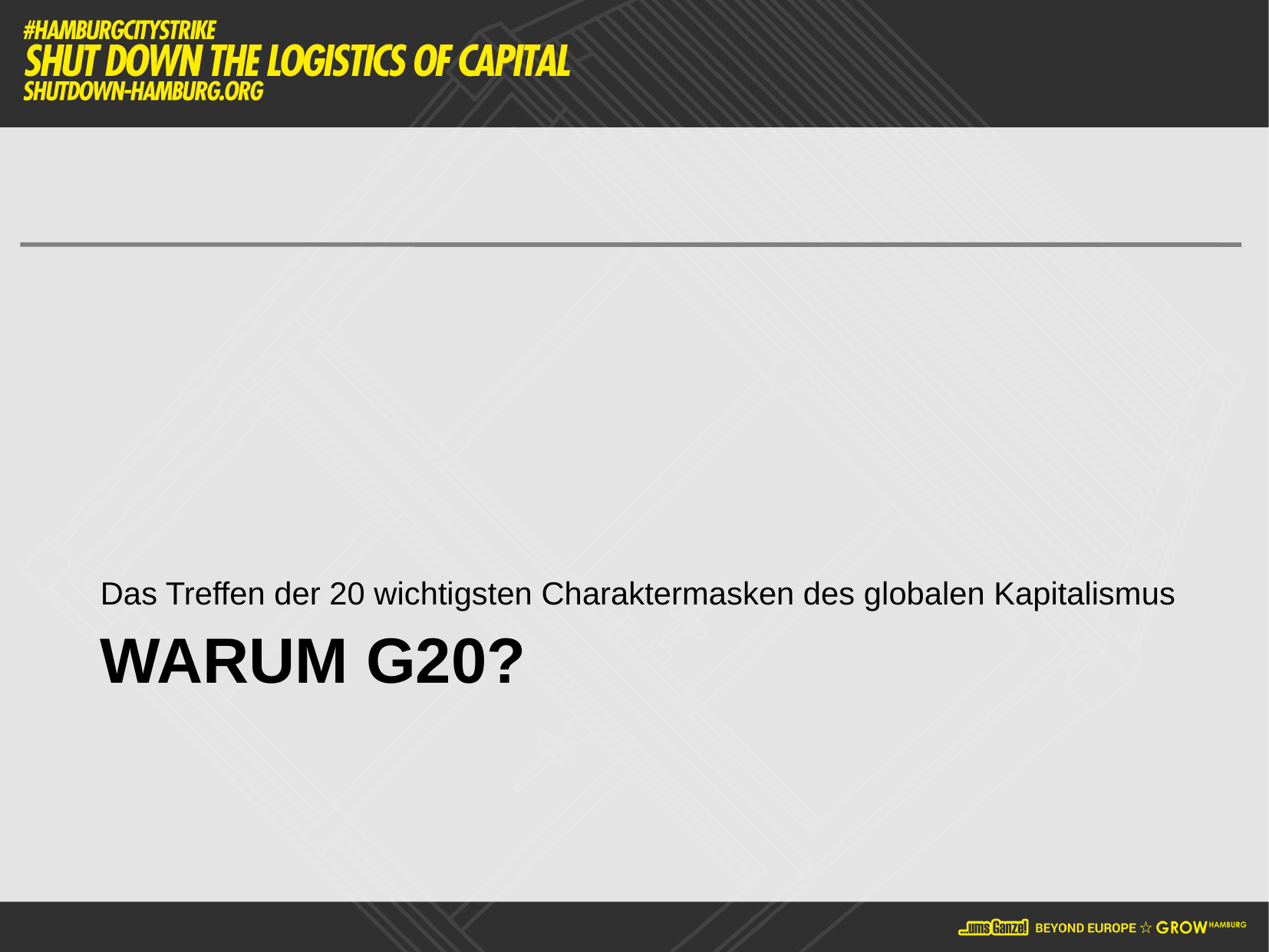

Das Treffen der 20 wichtigsten Charaktermasken des globalen Kapitalismus
# Warum G20?